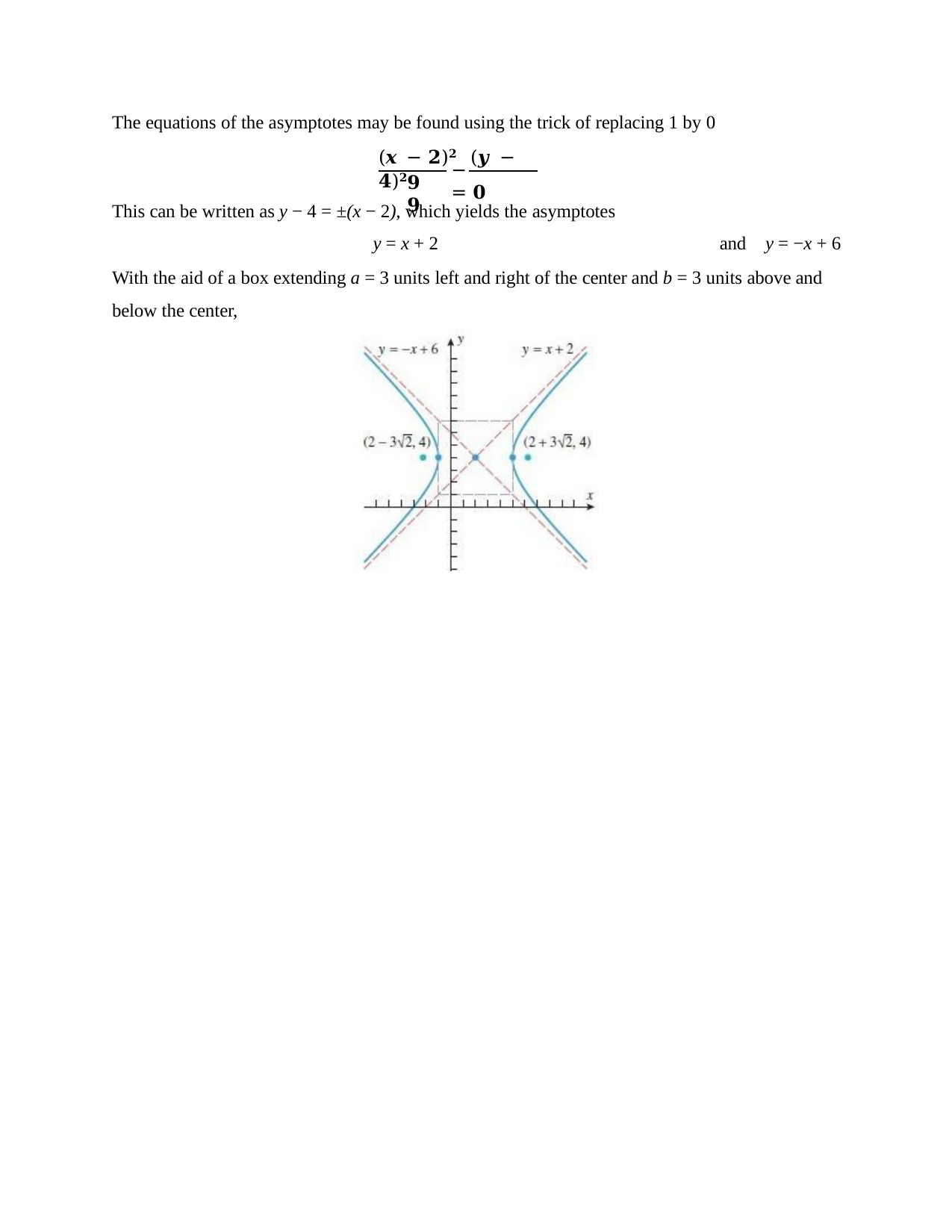

The equations of the asymptotes may be found using the trick of replacing 1 by 0
(𝒙 − 𝟐)𝟐	(𝒚 − 𝟒)𝟐
−	= 𝟎
𝟗	𝟗

This can be written as y − 4 = ±(x − 2), which yields the asymptotes
y = x + 2	and	y = −x + 6
With the aid of a box extending a = 3 units left and right of the center and b = 3 units above and  below the center,